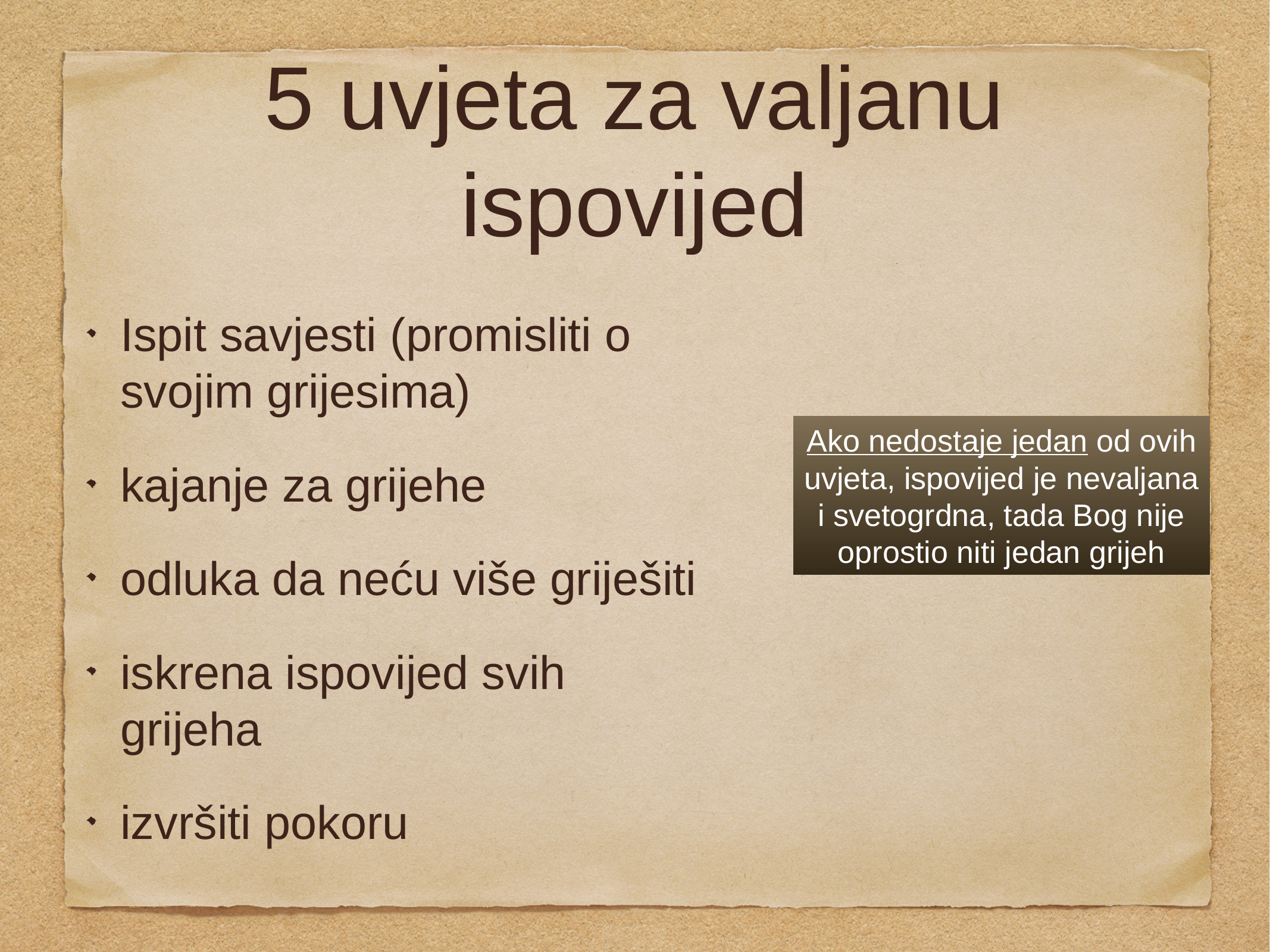

# 5 uvjeta za valjanu ispovijed
Ispit savjesti (promisliti o svojim grijesima)
kajanje za grijehe
odluka da neću više griješiti
iskrena ispovijed svih grijeha
izvršiti pokoru
Ako nedostaje jedan od ovih uvjeta, ispovijed je nevaljana i svetogrdna, tada Bog nije oprostio niti jedan grijeh